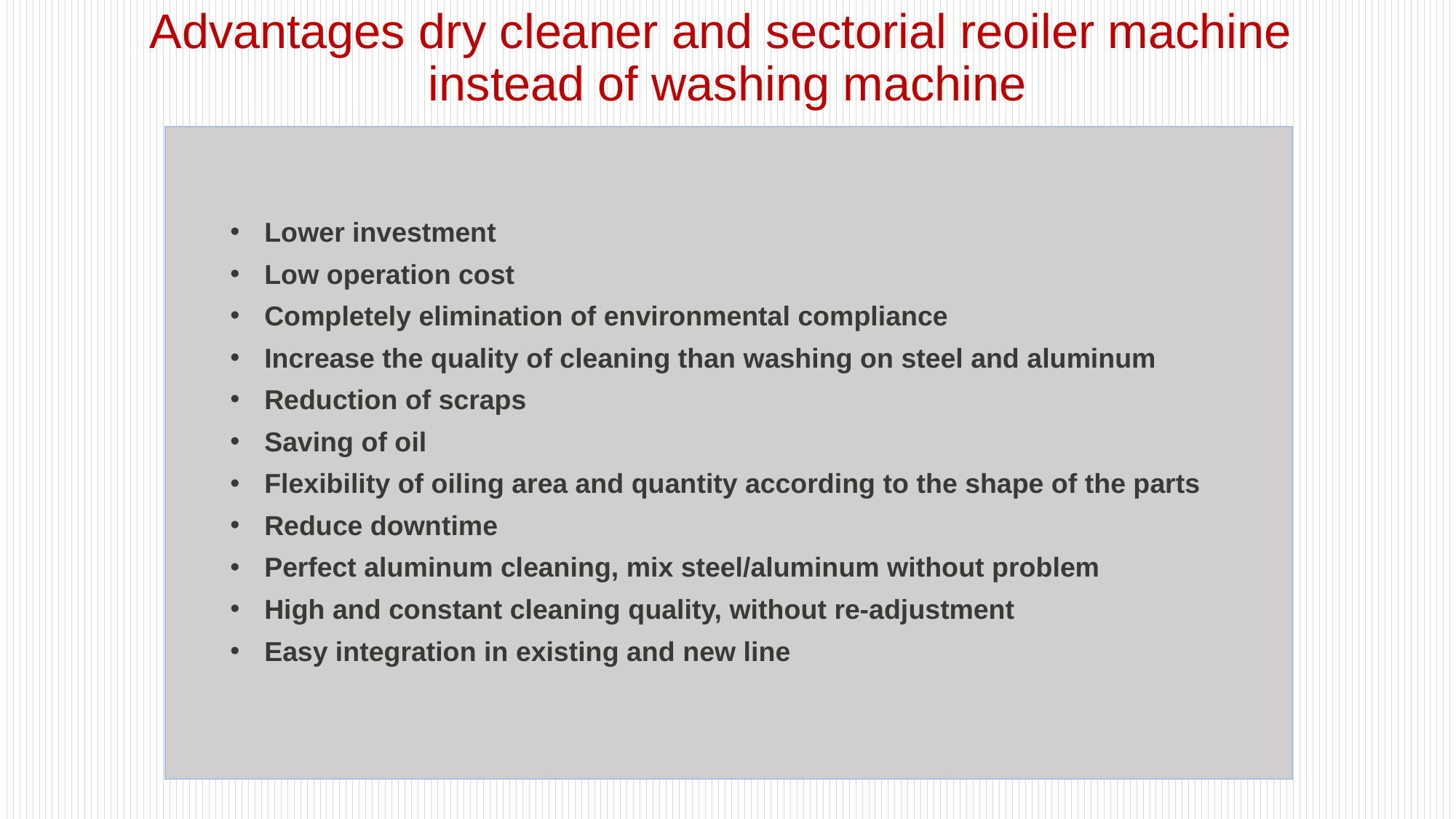

# Advantages dry cleaner and sectorial reoiler machine instead of washing machine

Lower investment
Low operation cost
Completely elimination of environmental compliance
Increase the quality of cleaning than washing on steel and aluminum
Reduction of scraps
Saving of oil
Flexibility of oiling area and quantity according to the shape of the parts
Reduce downtime
Perfect aluminum cleaning, mix steel/aluminum without problem
High and constant cleaning quality, without re-adjustment
Easy integration in existing and new line